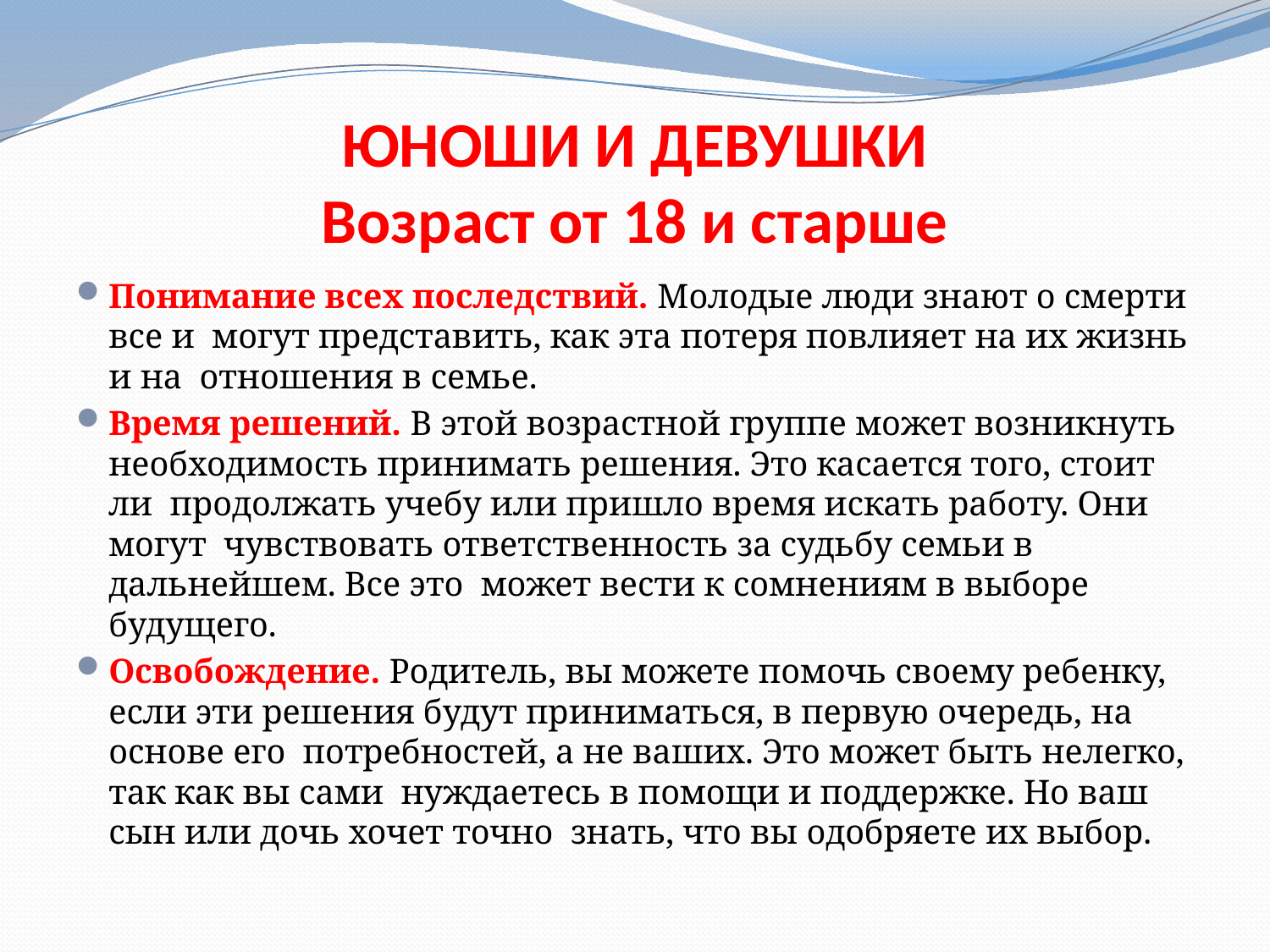

# ЮНОШИ И ДЕВУШКИ Возраст от 18 и старше
Понимание всех последствий. Молодые люди знают о смерти все и  могут представить, как эта потеря повлияет на их жизнь и на  отношения в семье.
Время решений. В этой возрастной группе может возникнуть необходимость принимать решения. Это касается того, стоит ли  продолжать учебу или пришло время искать работу. Они могут  чувствовать ответственность за судьбу семьи в дальнейшем. Все это  может вести к сомнениям в выборе будущего.
Освобождение. Родитель, вы можете помочь своему ребенку, если эти решения будут приниматься, в первую очередь, на основе его  потребностей, а не ваших. Это может быть нелегко, так как вы сами  нуждаетесь в помощи и поддержке. Но ваш сын или дочь хочет точно  знать, что вы одобряете их выбор.